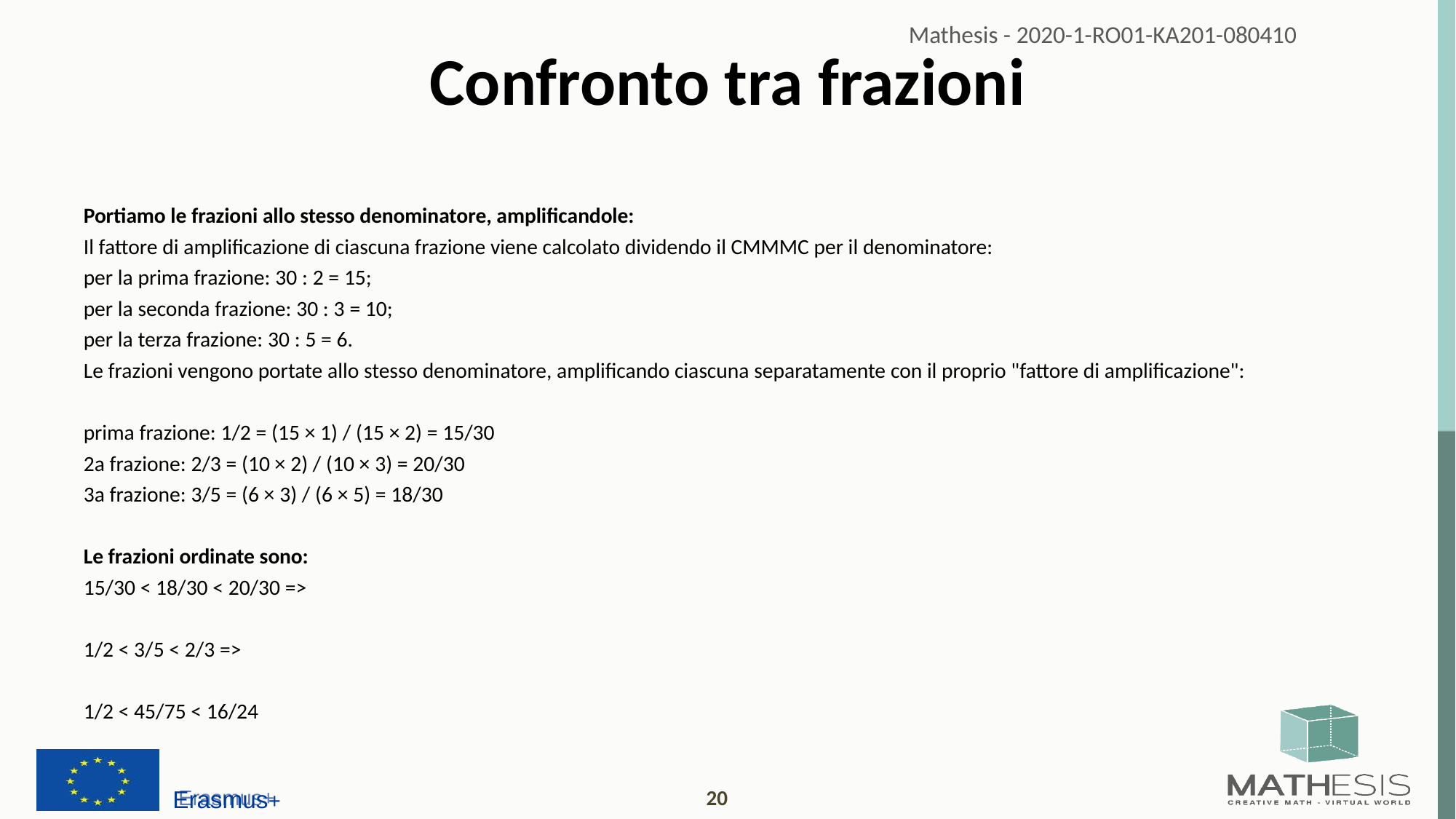

# Confronto tra frazioni
Portiamo le frazioni allo stesso denominatore, amplificandole:
Il fattore di amplificazione di ciascuna frazione viene calcolato dividendo il CMMMC per il denominatore:
per la prima frazione: 30 : 2 = 15;
per la seconda frazione: 30 : 3 = 10;
per la terza frazione: 30 : 5 = 6.
Le frazioni vengono portate allo stesso denominatore, amplificando ciascuna separatamente con il proprio "fattore di amplificazione":

prima frazione: 1/2 = (15 × 1) / (15 × 2) = 15/30
2a frazione: 2/3 = (10 × 2) / (10 × 3) = 20/30
3a frazione: 3/5 = (6 × 3) / (6 × 5) = 18/30

Le frazioni ordinate sono:
15/30 < 18/30 < 20/30 =>

1/2 < 3/5 < 2/3 =>

1/2 < 45/75 < 16/24